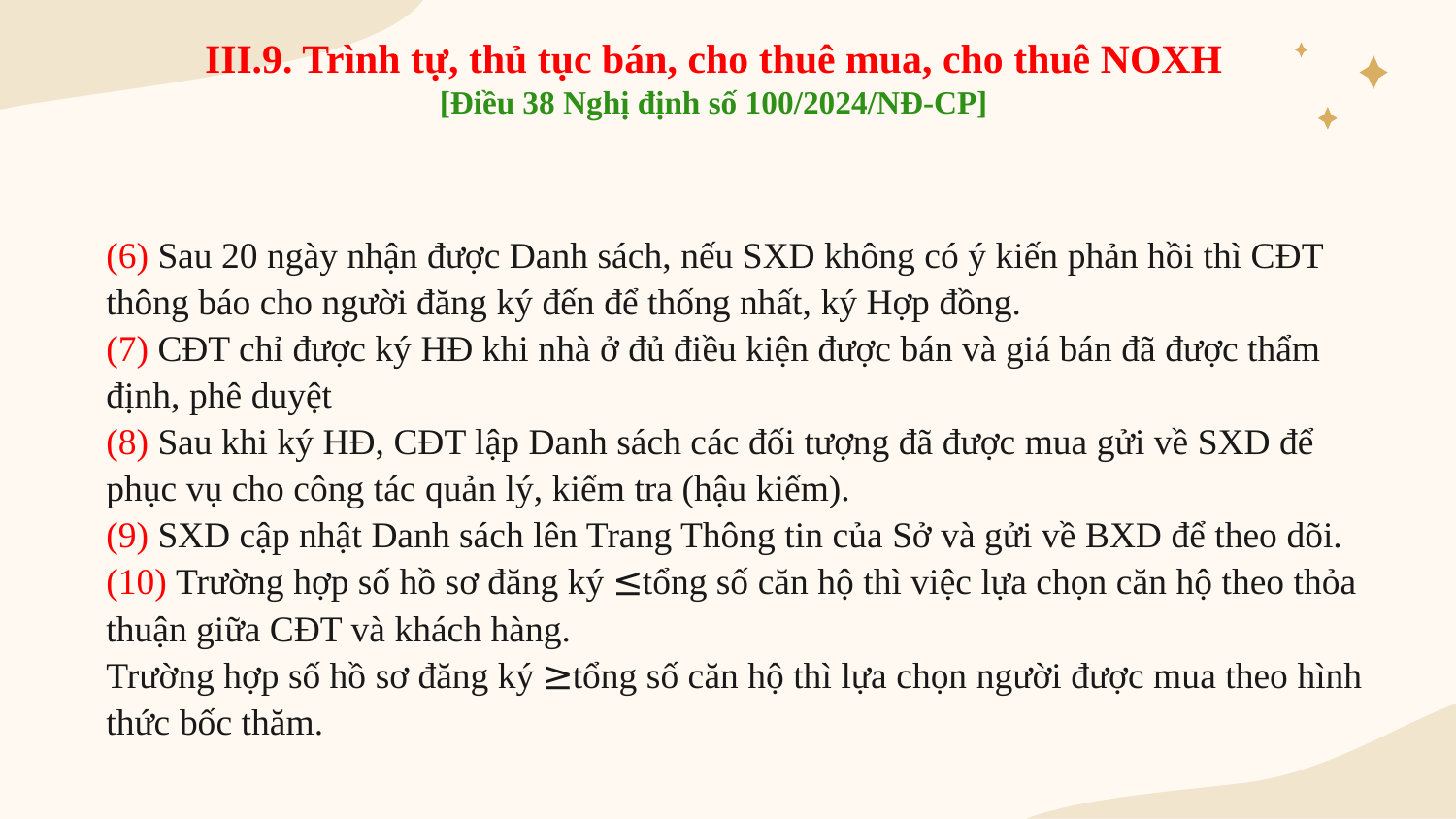

III.9. Trình tự, thủ tục bán, cho thuê mua, cho thuê NOXH
[Điều 38 Nghị định số 100/2024/NĐ-CP]

# (6) Sau 20 ngày nhận được Danh sách, nếu SXD không có ý kiến phản hồi thì CĐT thông báo cho người đăng ký đến để thống nhất, ký Hợp đồng. (7) CĐT chỉ được ký HĐ khi nhà ở đủ điều kiện được bán và giá bán đã được thẩm định, phê duyệt (8) Sau khi ký HĐ, CĐT lập Danh sách các đối tượng đã được mua gửi về SXD để phục vụ cho công tác quản lý, kiểm tra (hậu kiểm). (9) SXD cập nhật Danh sách lên Trang Thông tin của Sở và gửi về BXD để theo dõi. (10) Trường hợp số hồ sơ đăng ký ≤tổng số căn hộ thì việc lựa chọn căn hộ theo thỏa thuận giữa CĐT và khách hàng. Trường hợp số hồ sơ đăng ký ≥tổng số căn hộ thì lựa chọn người được mua theo hình thức bốc thăm.